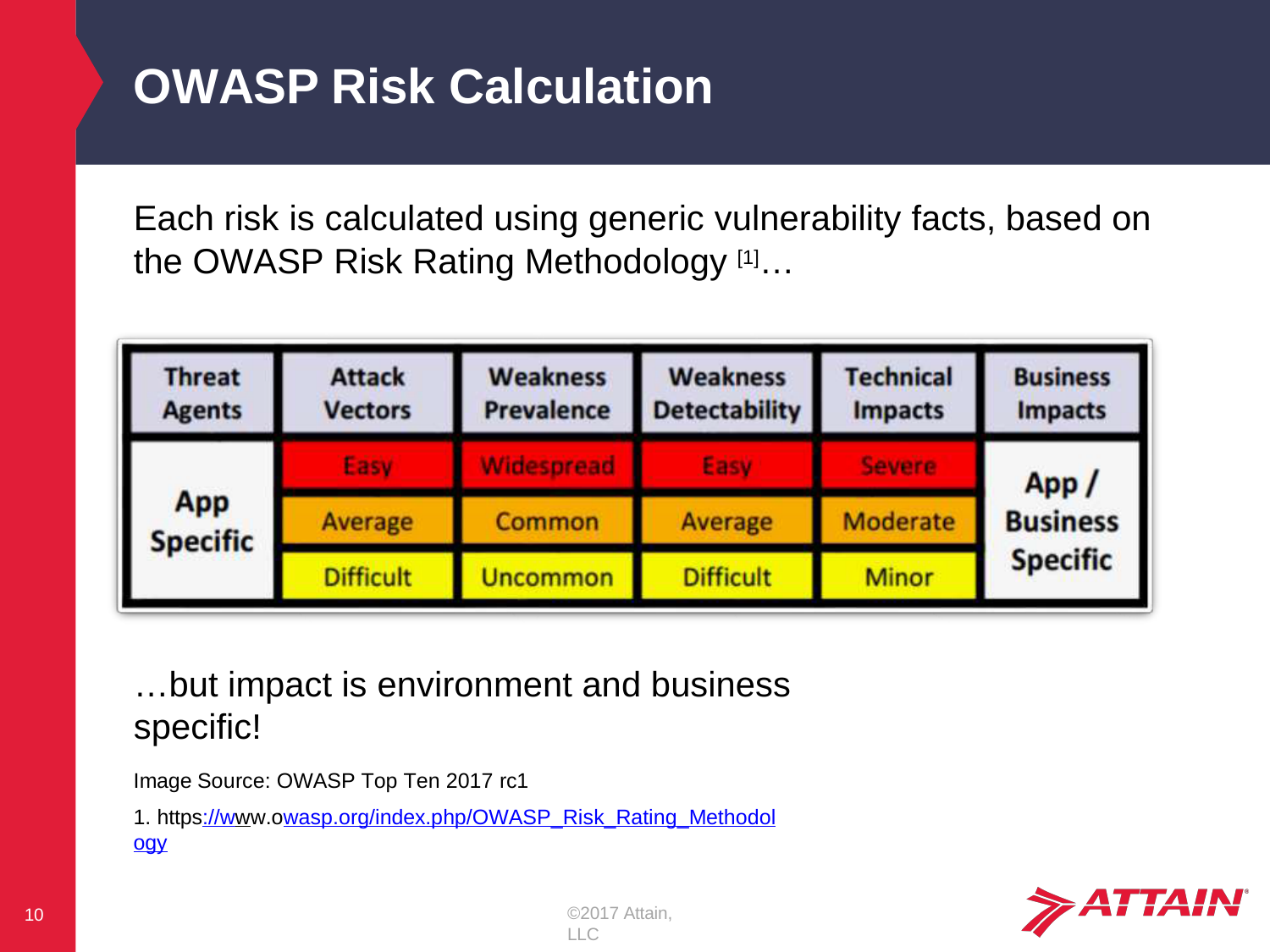

# OWASP Risk Calculation
Each risk is calculated using generic vulnerability facts, based on the OWASP Risk Rating Methodology [1]…

…but impact is environment and business specific!
Image Source: OWASP Top Ten 2017 rc1

1. https://www.owasp.org/index.php/OWASP_Risk_Rating_Methodology
©2017 Attain, LLC
10